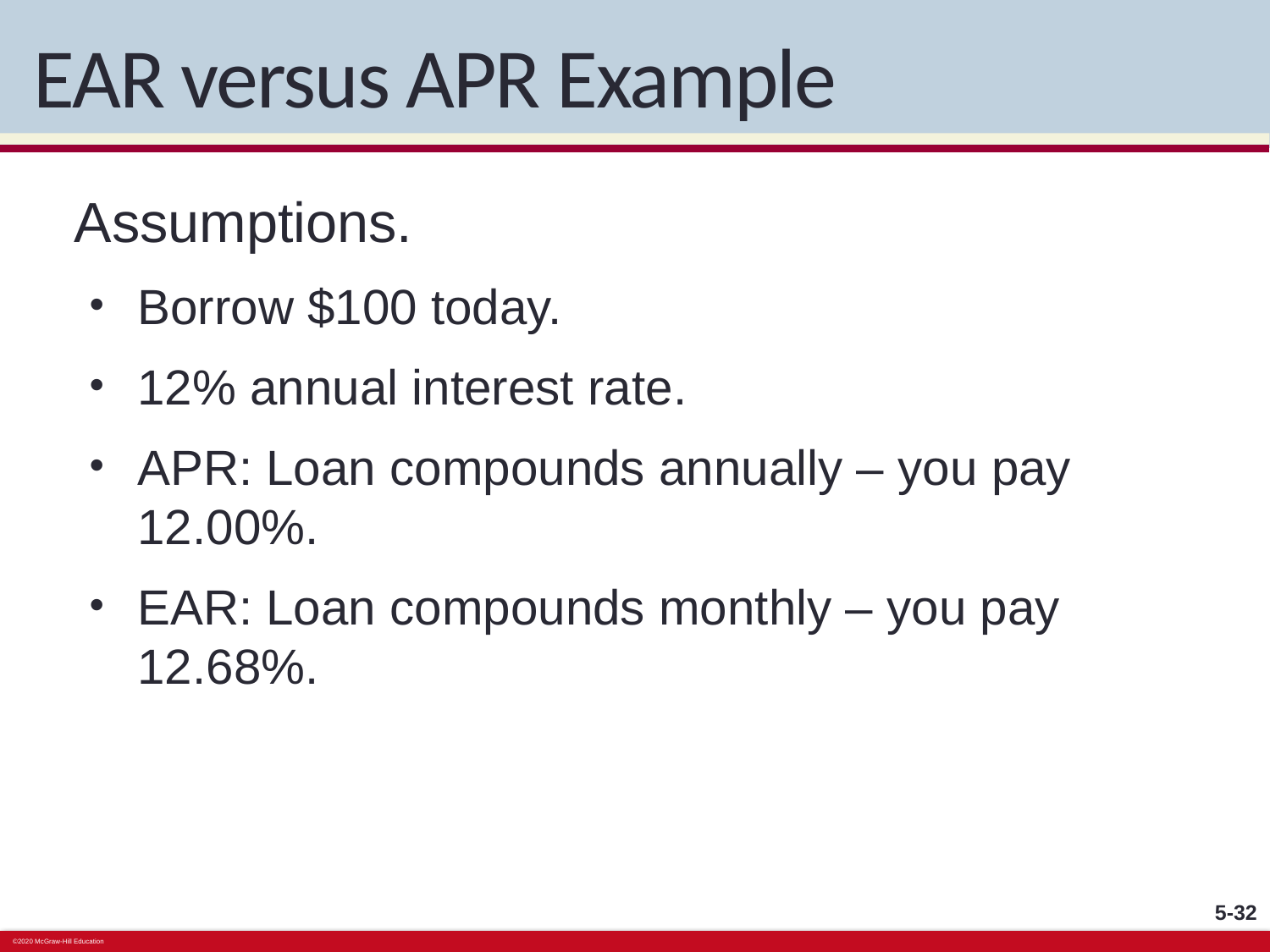

# EAR versus APR Example
Assumptions.
Borrow $100 today.
12% annual interest rate.
APR: Loan compounds annually – you pay 12.00%.
EAR: Loan compounds monthly – you pay 12.68%.